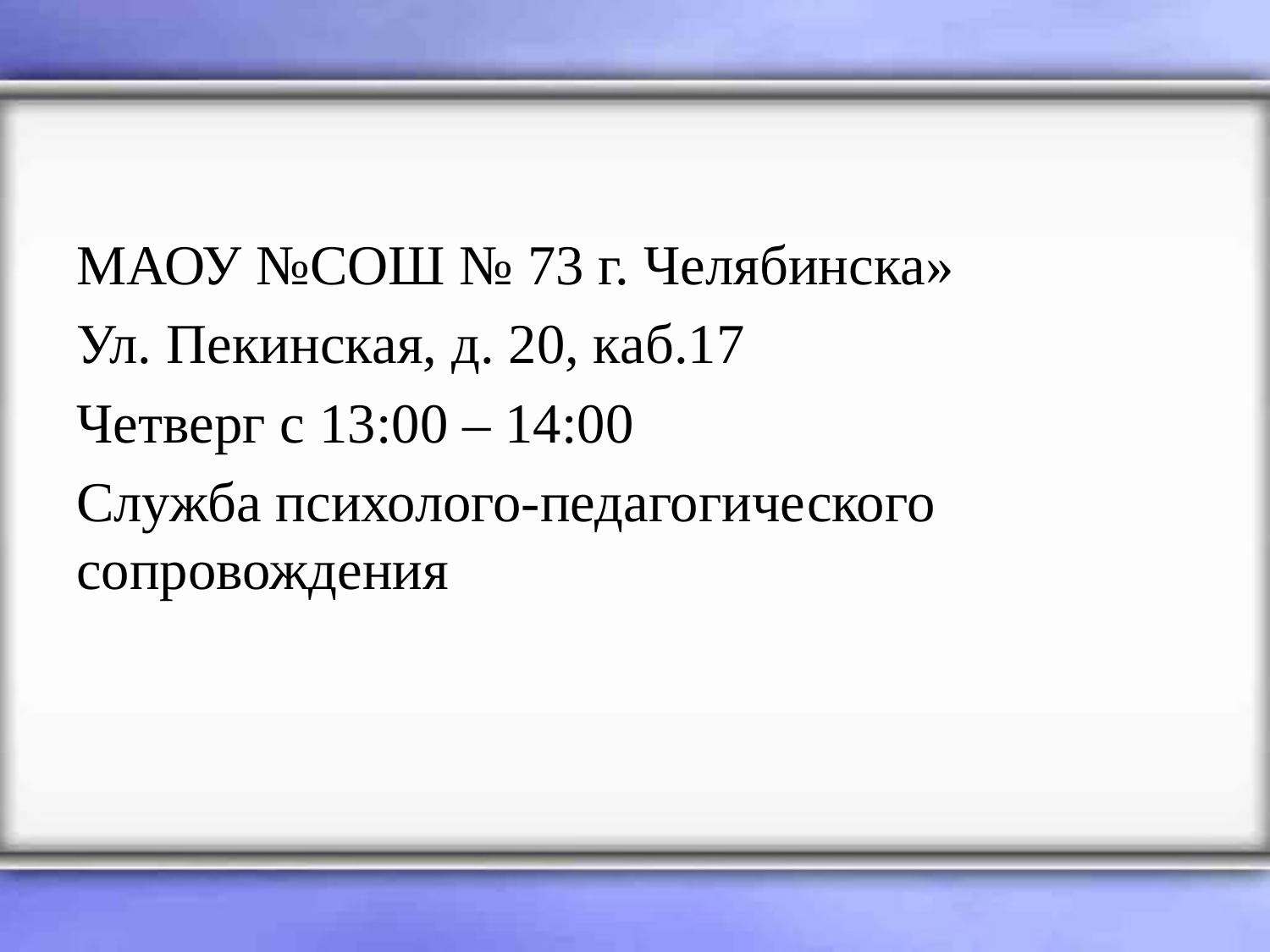

МАОУ №СОШ № 73 г. Челябинска»
Ул. Пекинская, д. 20, каб.17
Четверг с 13:00 – 14:00
Служба психолого-педагогического сопровождения